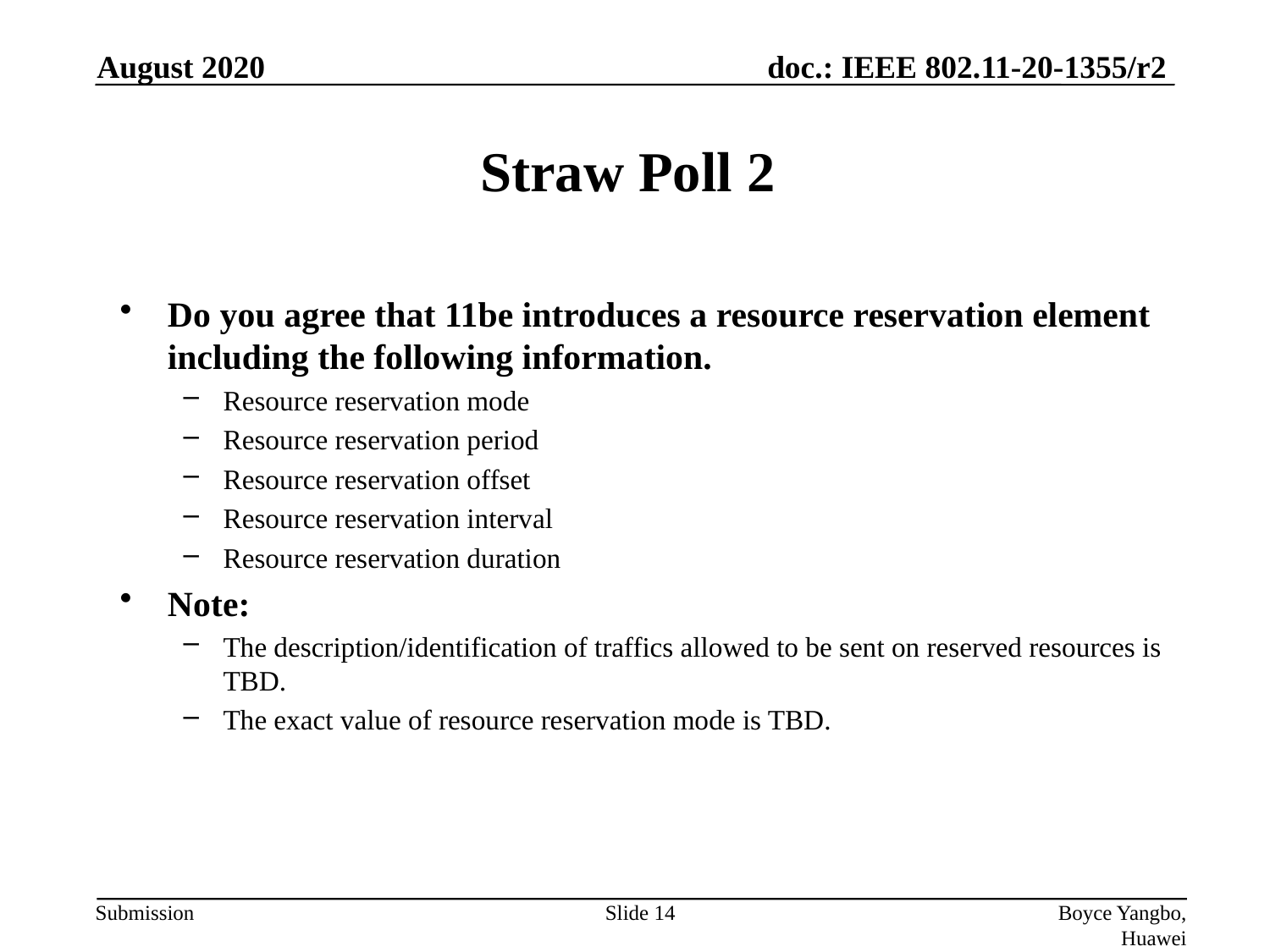

August 2020
Straw Poll 2
Do you agree that 11be introduces a resource reservation element including the following information.
Resource reservation mode
Resource reservation period
Resource reservation offset
Resource reservation interval
Resource reservation duration
Note:
The description/identification of traffics allowed to be sent on reserved resources is TBD.
The exact value of resource reservation mode is TBD.

Slide 14
Boyce Yangbo, Huawei